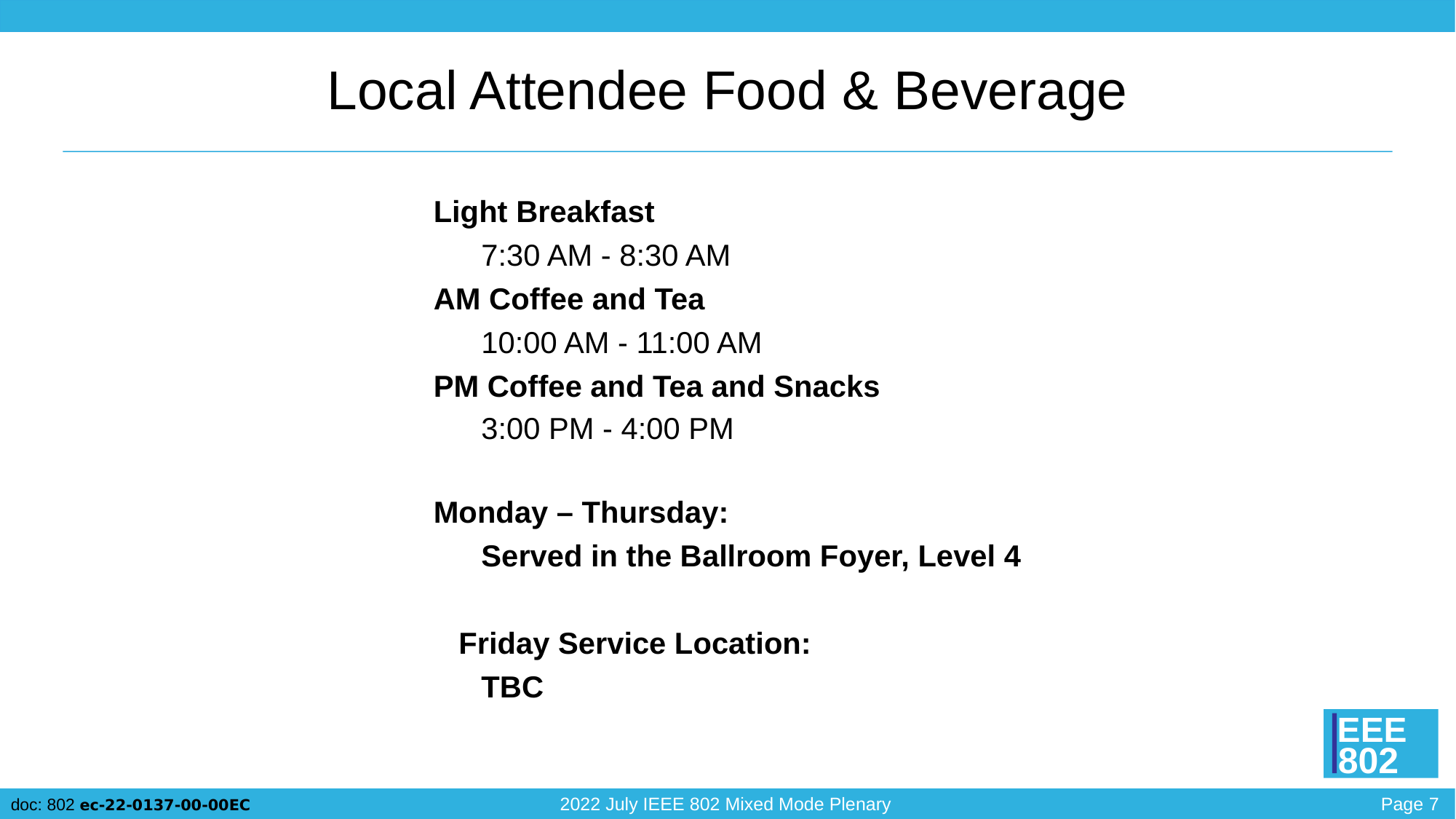

# Local Attendee Food & Beverage
Light Breakfast
7:30 AM - 8:30 AM
AM Coffee and Tea
10:00 AM - 11:00 AM
PM Coffee and Tea and Snacks
3:00 PM - 4:00 PM

Monday – Thursday:
Served in the Ballroom Foyer, Level 4

   Friday Service Location:
TBC